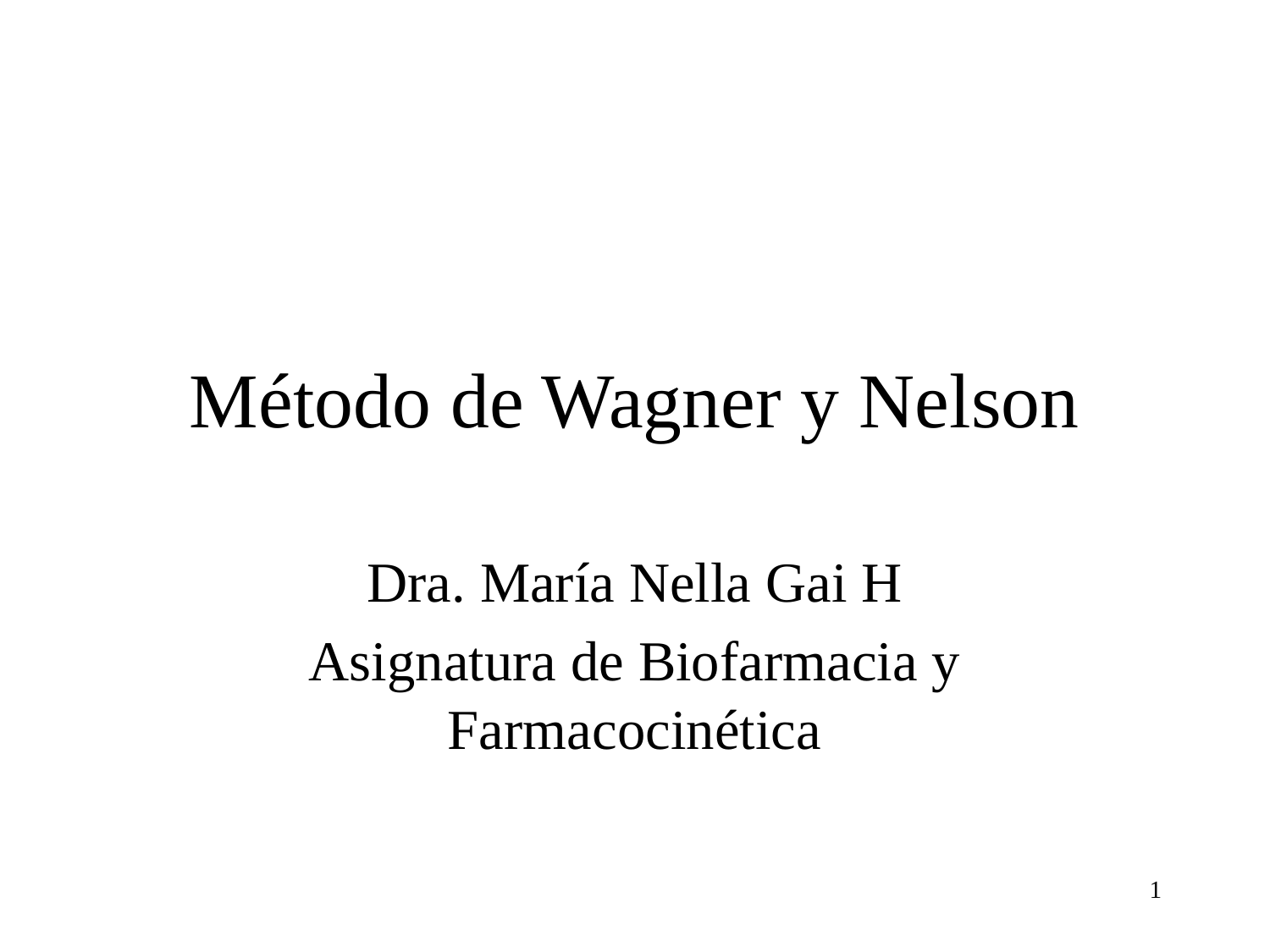

# Método de Wagner y Nelson
Dra. María Nella Gai H
Asignatura de Biofarmacia y Farmacocinética
1